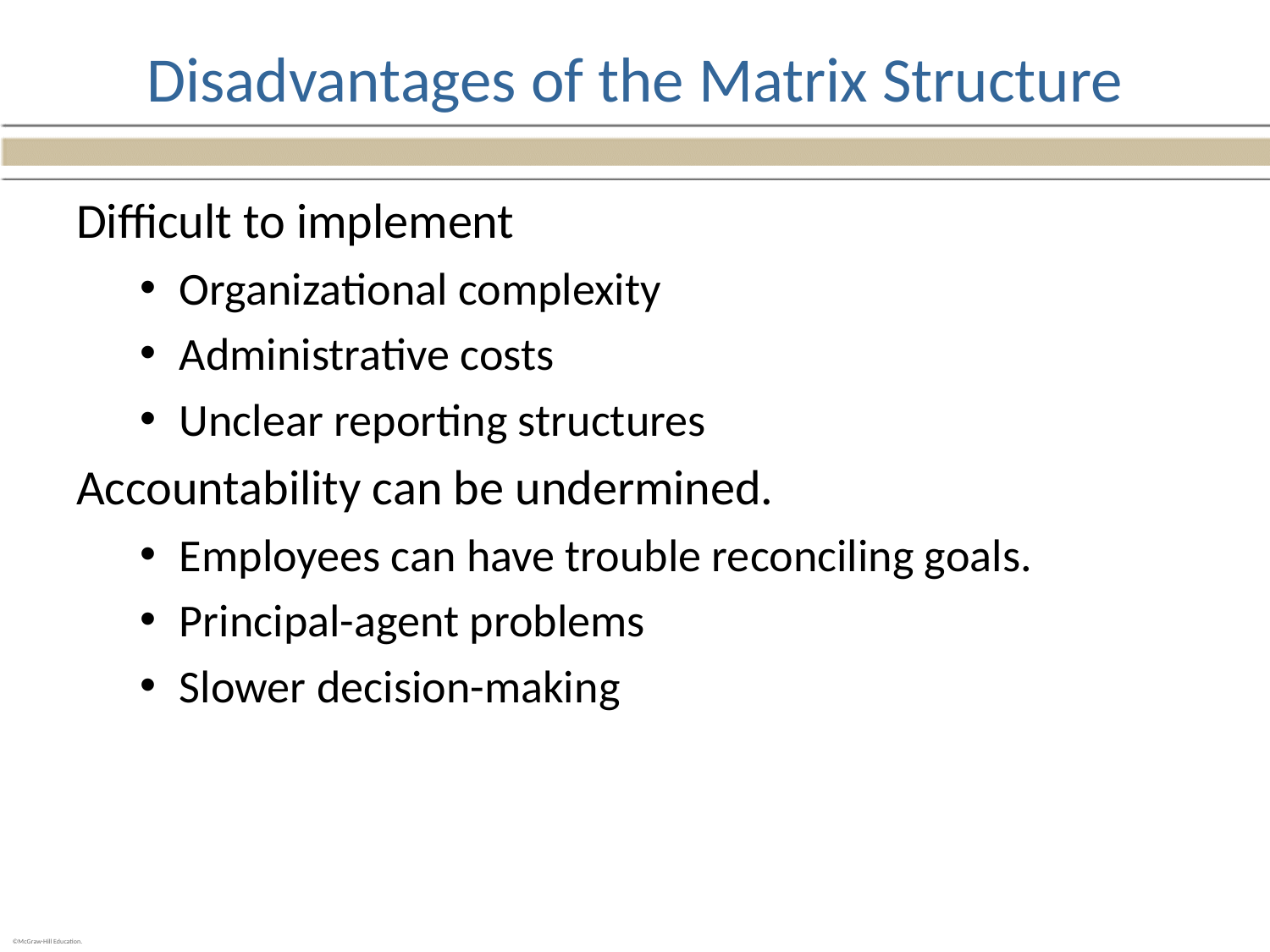

# Disadvantages of the Matrix Structure
Difficult to implement
Organizational complexity
Administrative costs
Unclear reporting structures
Accountability can be undermined.
Employees can have trouble reconciling goals.
Principal-agent problems
Slower decision-making